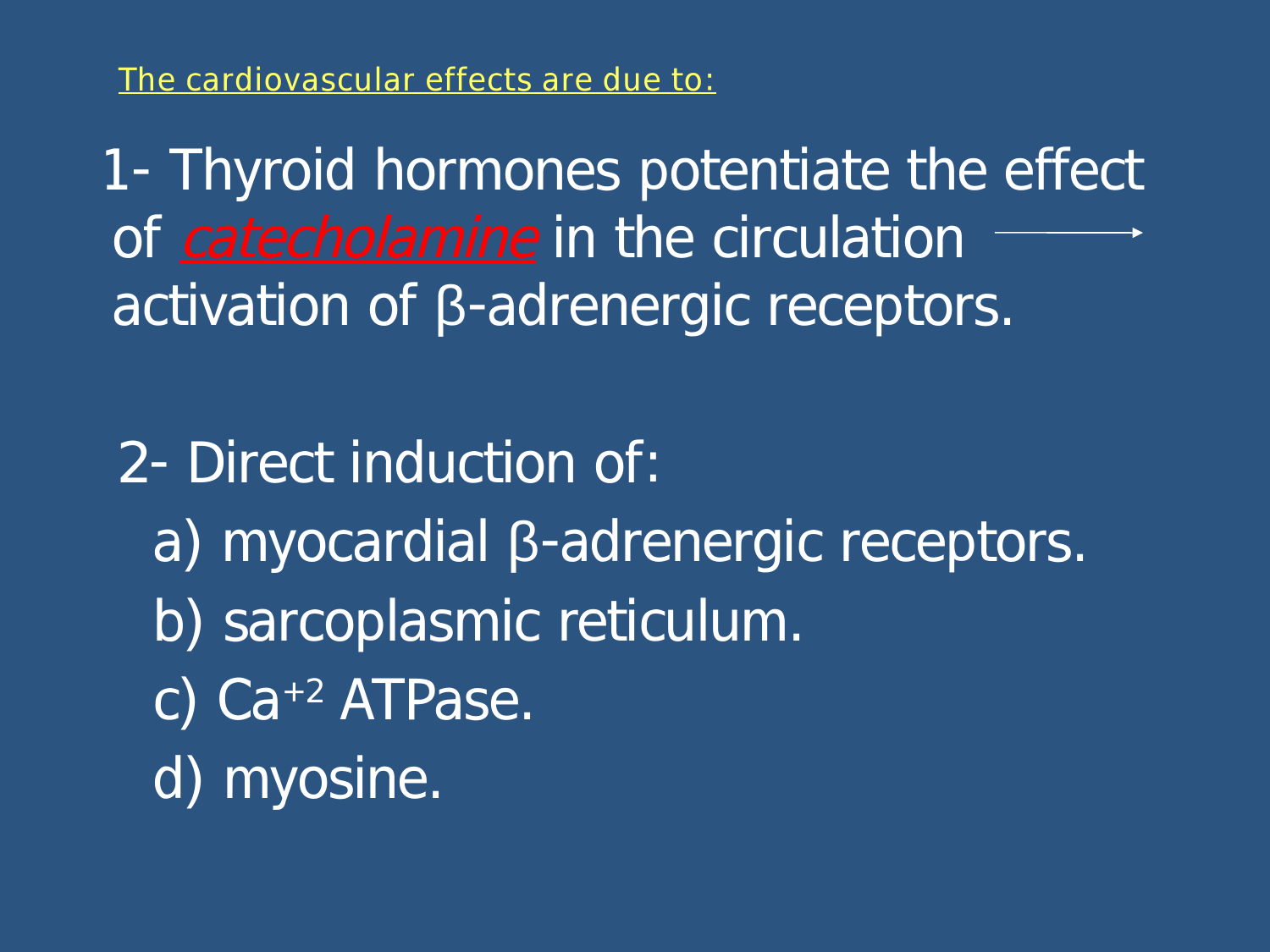

The cardiovascular effects are due to:
  1- Thyroid hormones potentiate the effect of catecholamine in the circulation            activation of β-adrenergic receptors.

   2- Direct induction of:
     a) myocardial β-adrenergic receptors.
     b) sarcoplasmic reticulum.
     c) Ca+2 ATPase.
     d) myosine.